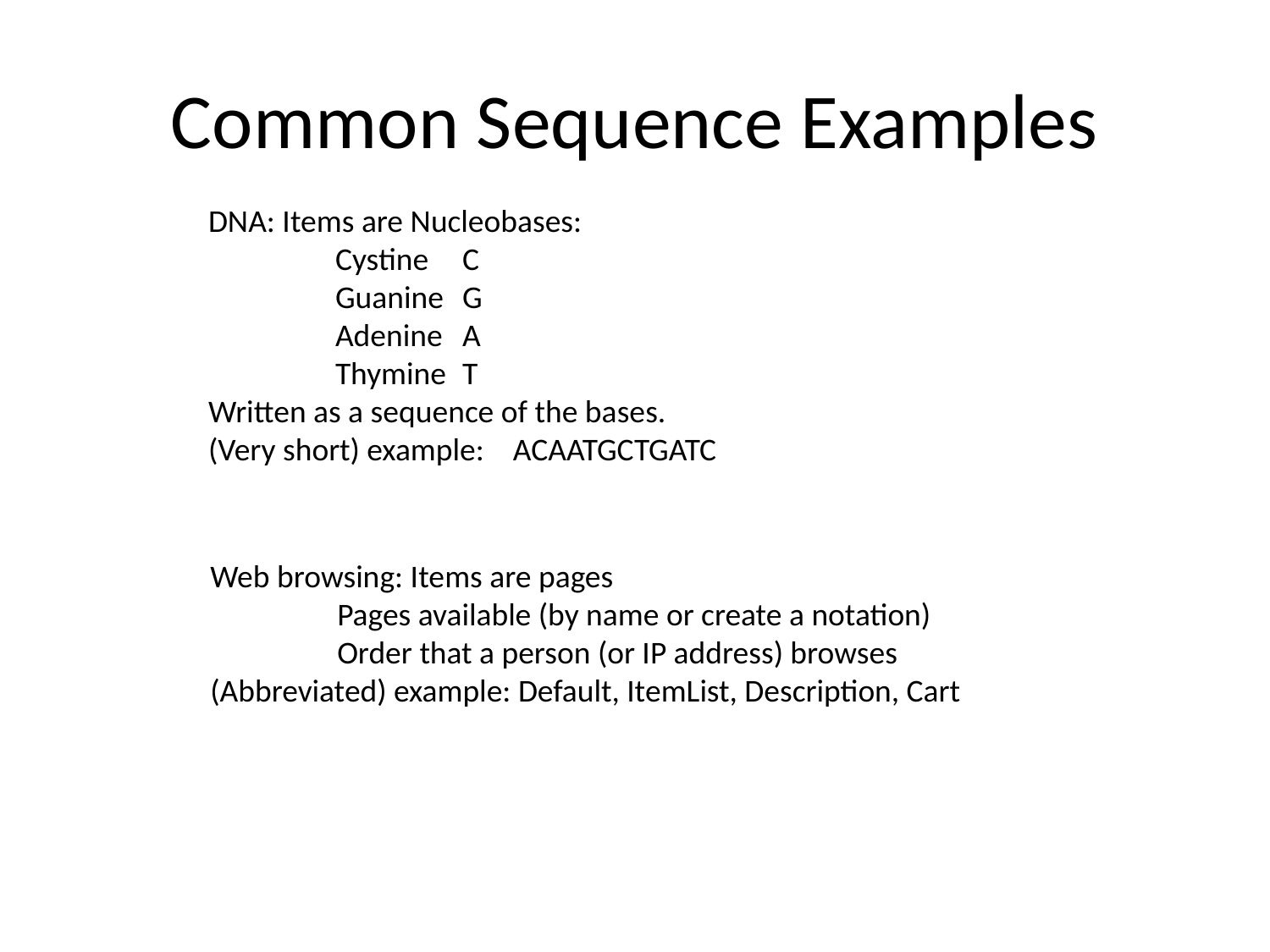

# Common Sequence Examples
DNA: Items are Nucleobases:
	Cystine	C
	Guanine	G
	Adenine	A
	Thymine	T
Written as a sequence of the bases.
(Very short) example:    ACAATGCTGATC
Web browsing: Items are pages
	Pages available (by name or create a notation)
	Order that a person (or IP address) browses
(Abbreviated) example: Default, ItemList, Description, Cart